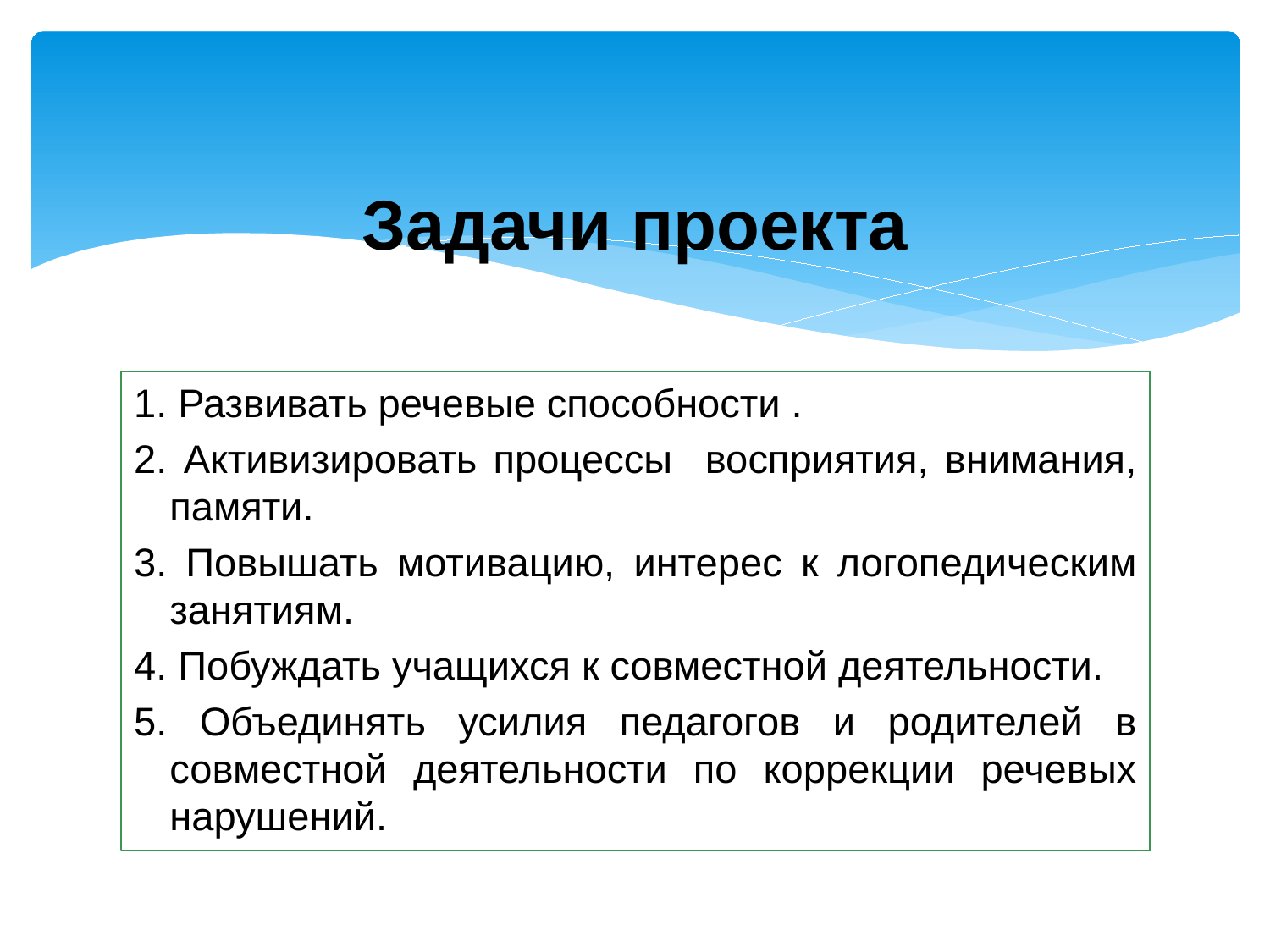

# Задачи проекта
1. Развивать речевые способности .
2. Активизировать процессы  восприятия, внимания, памяти.
3. Повышать мотивацию, интерес к логопедическим занятиям.
4. Побуждать учащихся к совместной деятельности.
5. Объединять усилия педагогов и родителей в совместной деятельности по коррекции речевых нарушений.